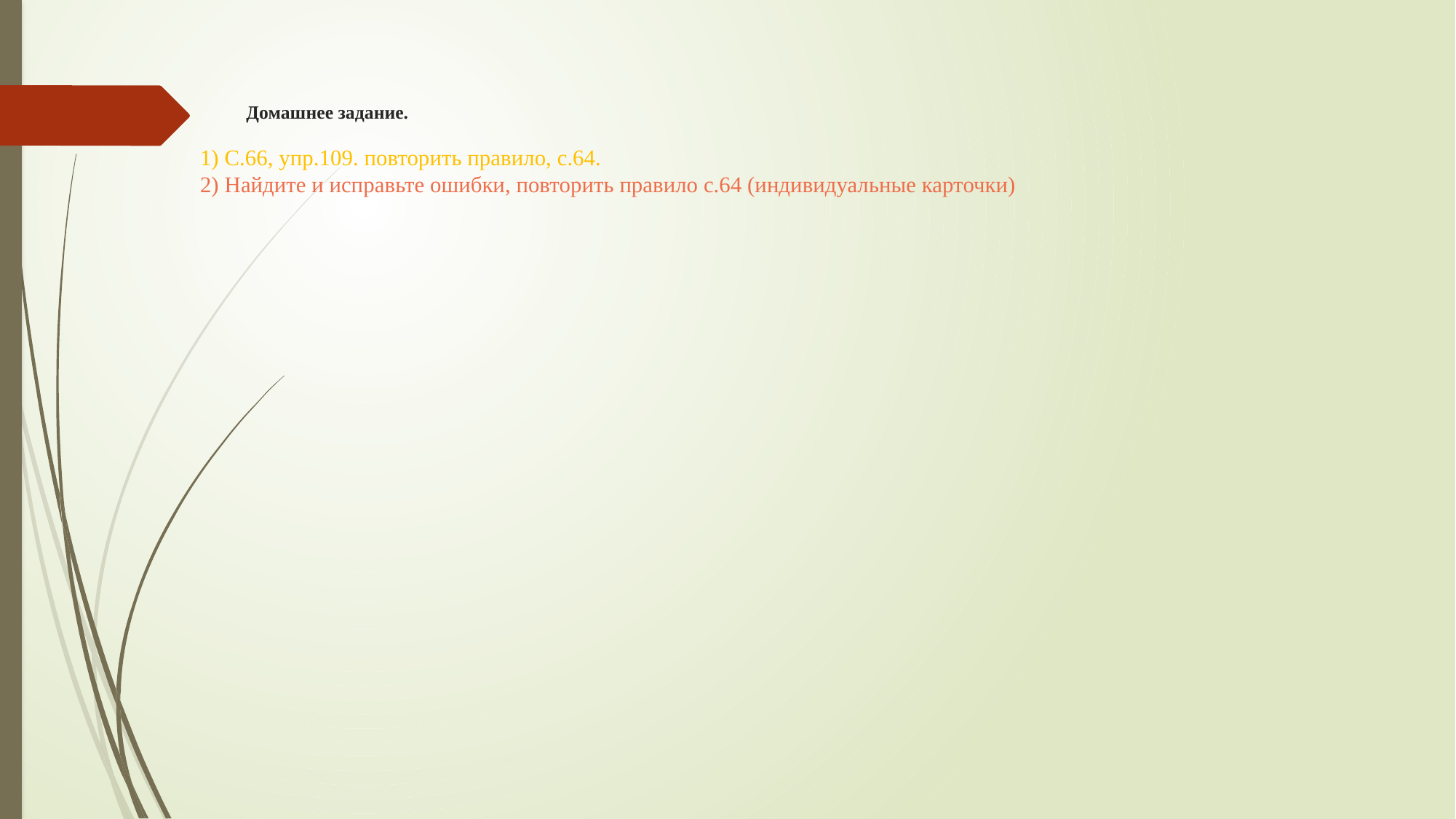

# Домашнее задание. 1) С.66, упр.109. повторить правило, с.64. 2) Найдите и исправьте ошибки, повторить правило с.64 (индивидуальные карточки)